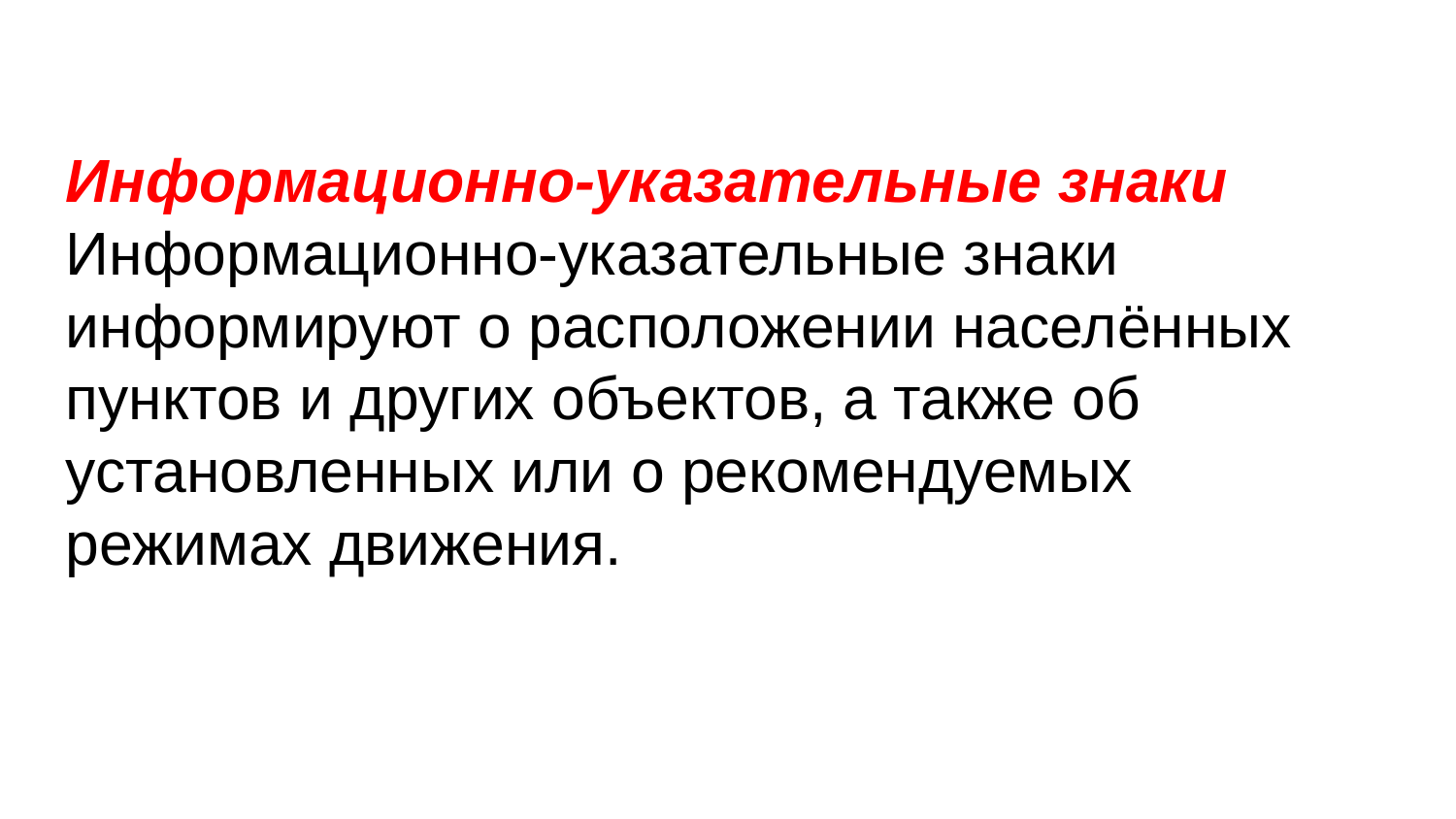

Информационно-указательные знаки
Информационно-указательные знаки информируют о расположении населённых пунктов и других объектов, а также об установленных или о рекомендуемых режимах движения.